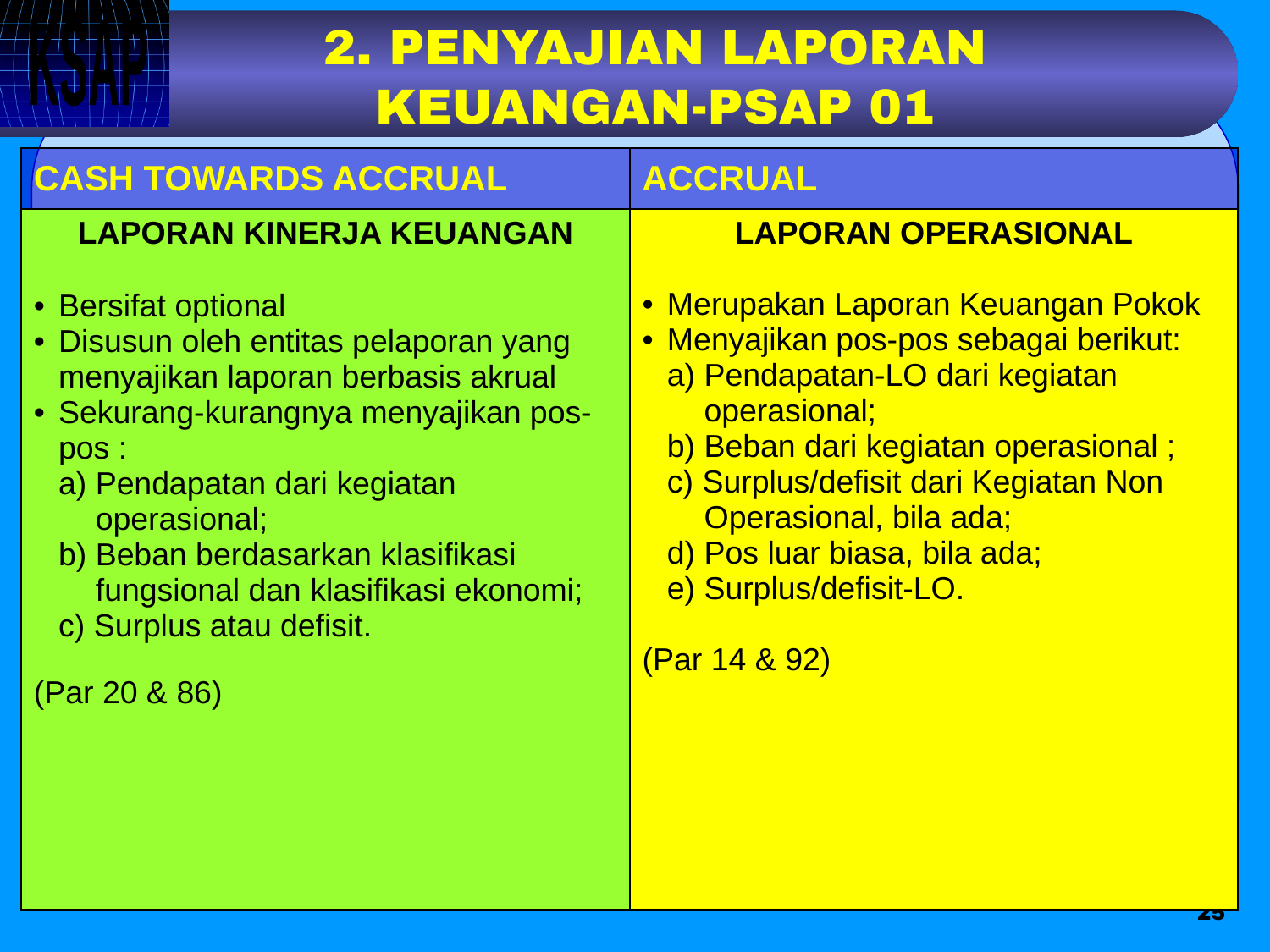

# 2. PENYAJIAN LAPORAN KEUANGAN-PSAP 01
| CASH TOWARDS ACCRUAL | ACCRUAL |
| --- | --- |
| LAPORAN KINERJA KEUANGAN Bersifat optional Disusun oleh entitas pelaporan yang menyajikan laporan berbasis akrual Sekurang-kurangnya menyajikan pos-pos : a) Pendapatan dari kegiatan operasional; b) Beban berdasarkan klasifikasi fungsional dan klasifikasi ekonomi; c) Surplus atau defisit. (Par 20 & 86) | LAPORAN OPERASIONAL Merupakan Laporan Keuangan Pokok Menyajikan pos-pos sebagai berikut: a) Pendapatan-LO dari kegiatan operasional; b) Beban dari kegiatan operasional ; c) Surplus/defisit dari Kegiatan Non Operasional, bila ada; d) Pos luar biasa, bila ada; e) Surplus/defisit-LO. (Par 14 & 92) |
25